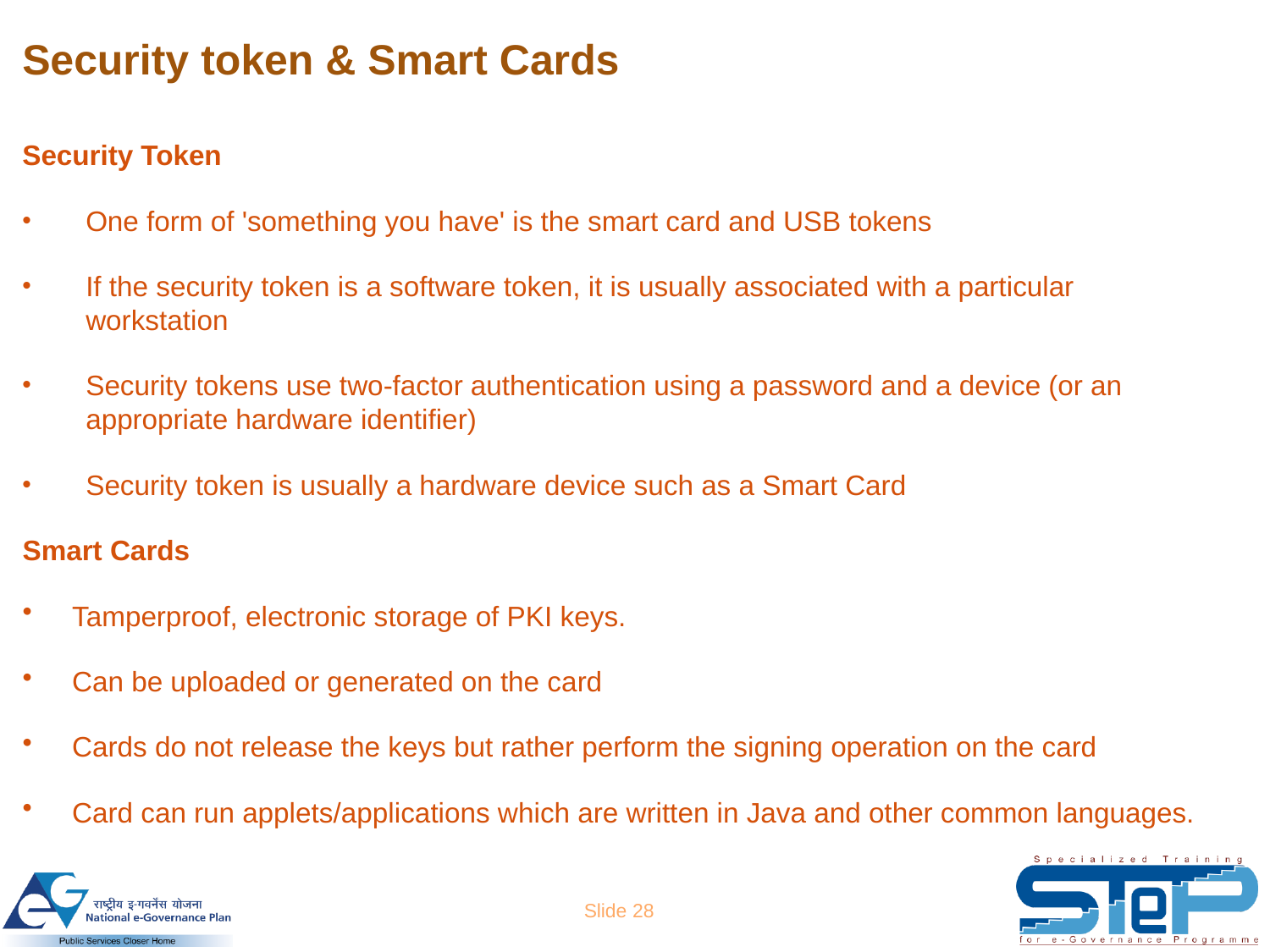

# Security token & Smart Cards
Security Token
One form of 'something you have' is the smart card and USB tokens
If the security token is a software token, it is usually associated with a particular workstation
Security tokens use two-factor authentication using a password and a device (or an appropriate hardware identifier)
Security token is usually a hardware device such as a Smart Card
Smart Cards
Tamperproof, electronic storage of PKI keys.
Can be uploaded or generated on the card
Cards do not release the keys but rather perform the signing operation on the card
Card can run applets/applications which are written in Java and other common languages.